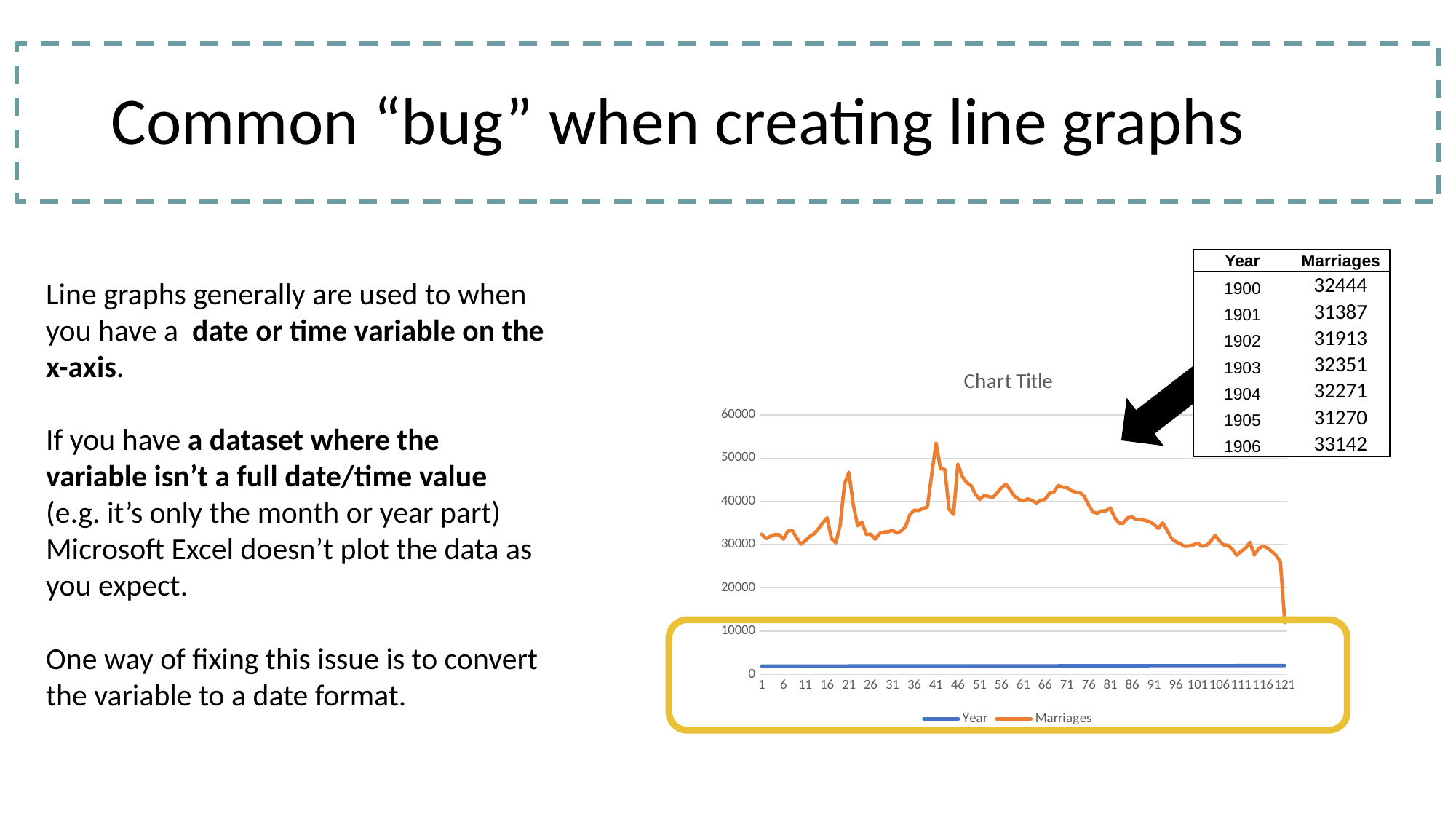

# Common “bug” when creating line graphs
| Year | Marriages |
| --- | --- |
| 1900 | 32444 |
| 1901 | 31387 |
| 1902 | 31913 |
| 1903 | 32351 |
| 1904 | 32271 |
| 1905 | 31270 |
| 1906 | 33142 |
Line graphs generally are used to when you have a  date or time variable on the x-axis.

If you have a dataset where the variable isn’t a full date/time value
(e.g. it’s only the month or year part) Microsoft Excel doesn’t plot the data as you expect.

One way of fixing this issue is to convert the variable to a date format.

### Chart:

| Category | Year | Marriages |
|---|---|---|